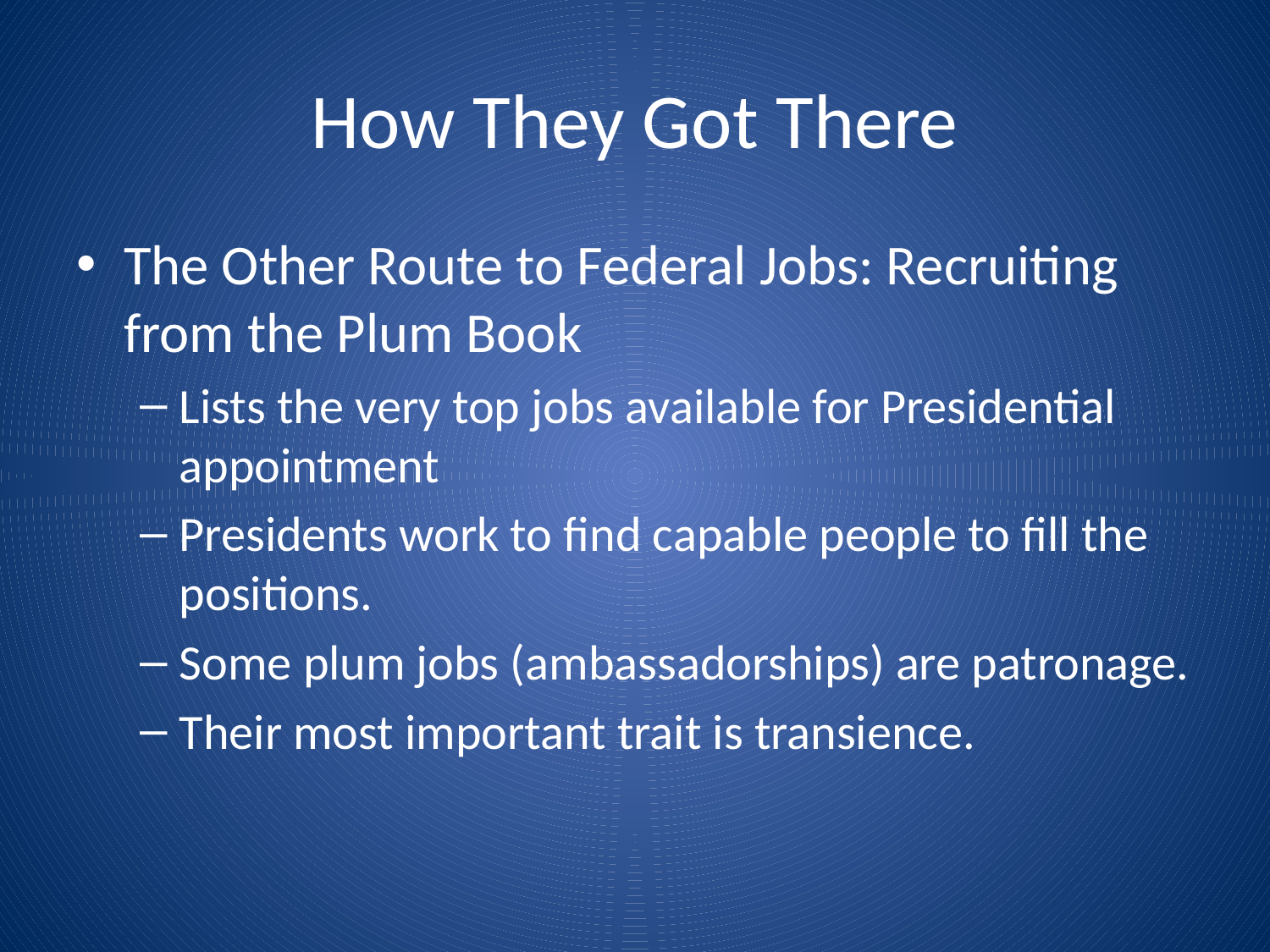

# How They Got There
The Other Route to Federal Jobs: Recruiting from the Plum Book
Lists the very top jobs available for Presidential appointment
Presidents work to find capable people to fill the positions.
Some plum jobs (ambassadorships) are patronage.
Their most important trait is transience.